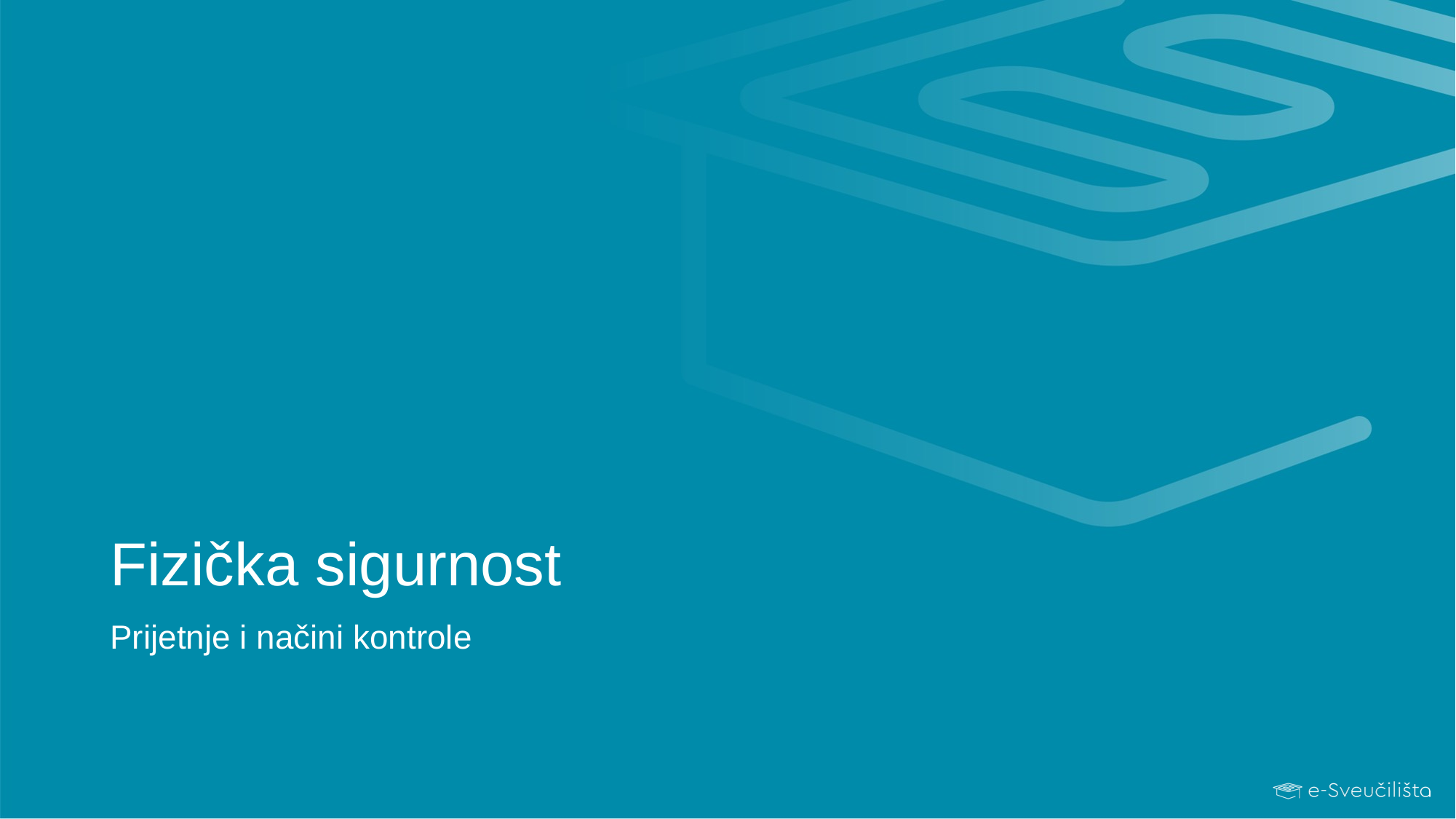

# Fizička sigurnost
Prijetnje i načini kontrole